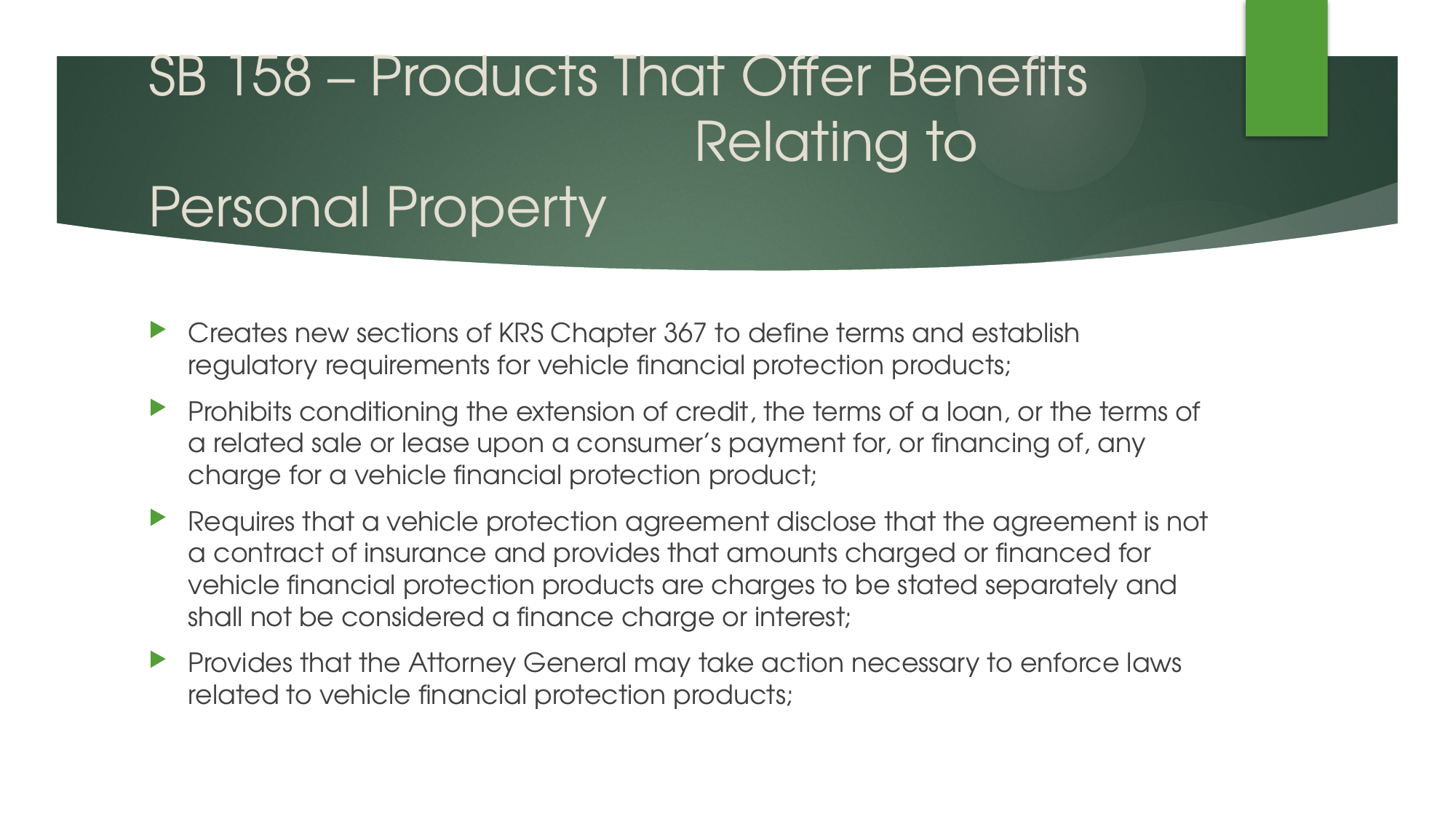

# SB 158 – Products That Offer Benefits 						Relating to Personal Property
Creates new sections of KRS Chapter 367 to define terms and establish regulatory requirements for vehicle financial protection products;
Prohibits conditioning the extension of credit, the terms of a loan, or the terms of a related sale or lease upon a consumer’s payment for, or financing of, any charge for a vehicle financial protection product;
Requires that a vehicle protection agreement disclose that the agreement is not a contract of insurance and provides that amounts charged or financed for vehicle financial protection products are charges to be stated separately and shall not be considered a finance charge or interest;
Provides that the Attorney General may take action necessary to enforce laws related to vehicle financial protection products;